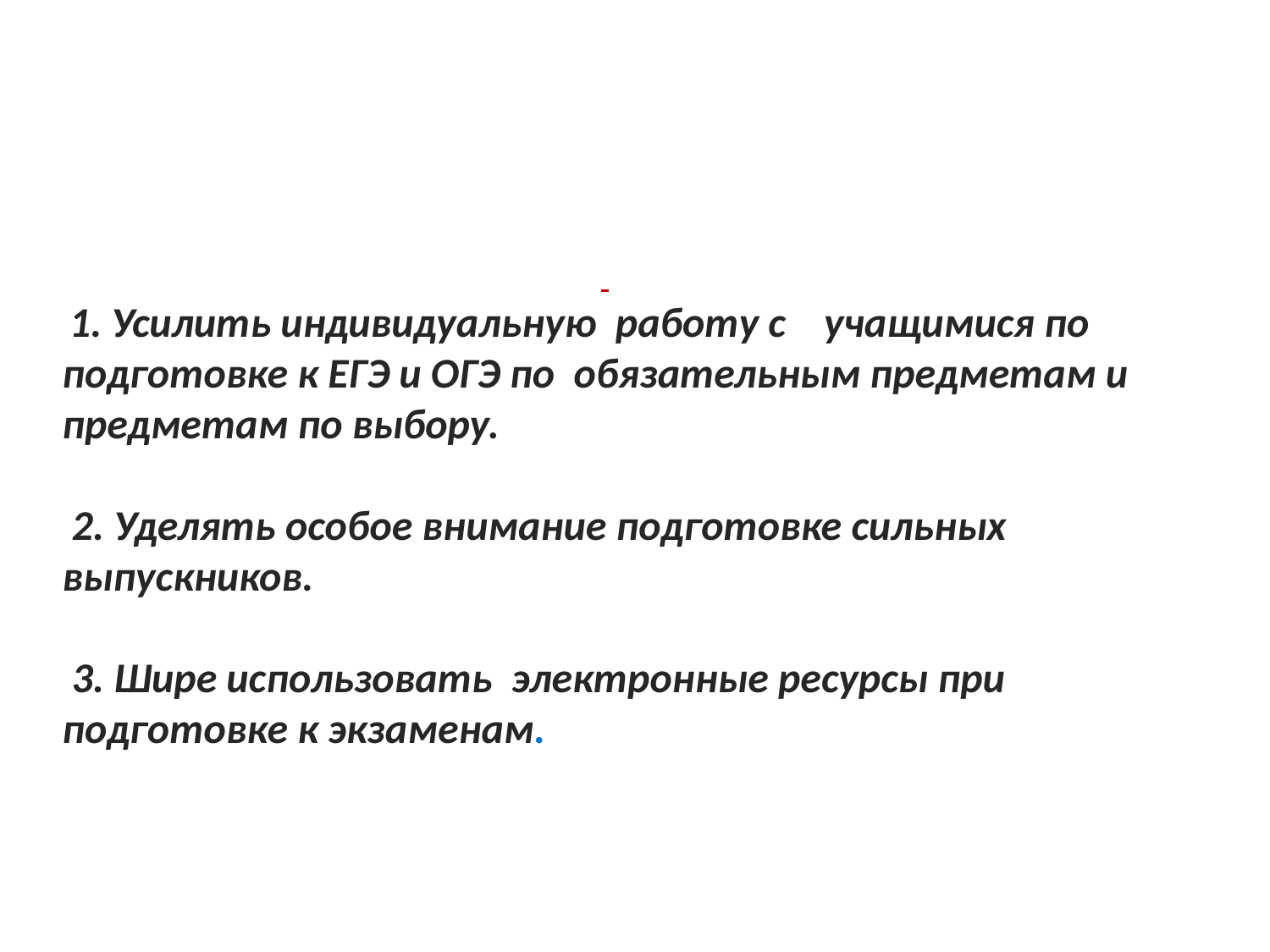

1. Усилить индивидуальную  работу с    учащимися по подготовке к ЕГЭ и ОГЭ по  обязательным предметам и  предметам по выбору.

 2. Уделять особое внимание подготовке сильных выпускников.

 3. Шире использовать  электронные ресурсы при подготовке к экзаменам.